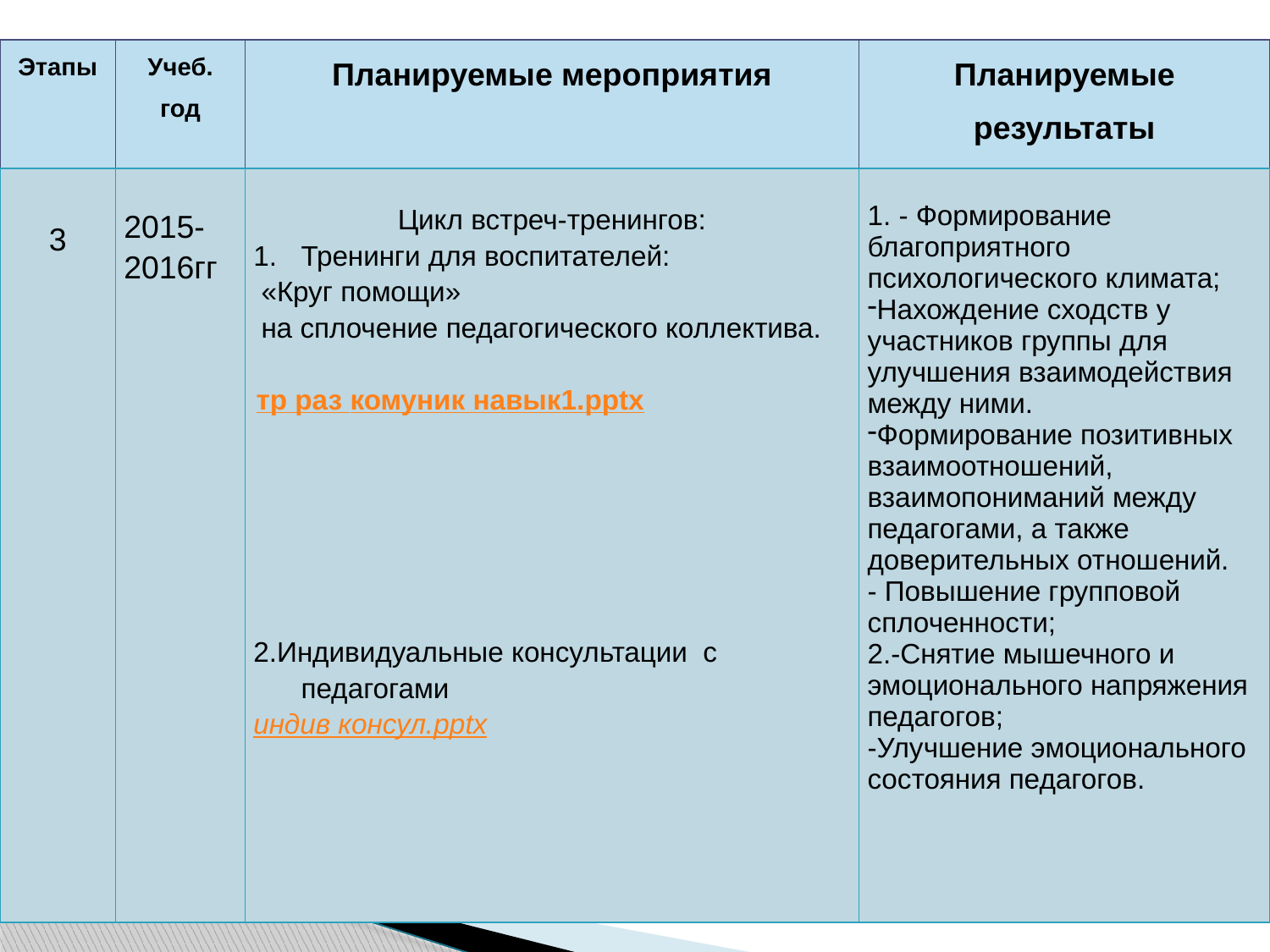

| Этапы | Учеб. год | Планируемые мероприятия | Планируемые результаты |
| --- | --- | --- | --- |
| 3 | 2015-2016гг | Цикл встреч-тренингов: Тренинги для воспитателей: «Круг помощи» на сплочение педагогического коллектива. тр раз комуник навык1.pptx 2.Индивидуальные консультации с педагогами индив консул.pptx | 1. - Формирование благоприятного психологического климата; Нахождение сходств у участников группы для улучшения взаимодействия между ними. Формирование позитивных взаимоотношений, взаимопониманий между педагогами, а также доверительных отношений. - Повышение групповой сплоченности; 2.-Снятие мышечного и эмоционального напряжения педагогов; -Улучшение эмоционального состояния педагогов. |
| --- | --- | --- | --- |